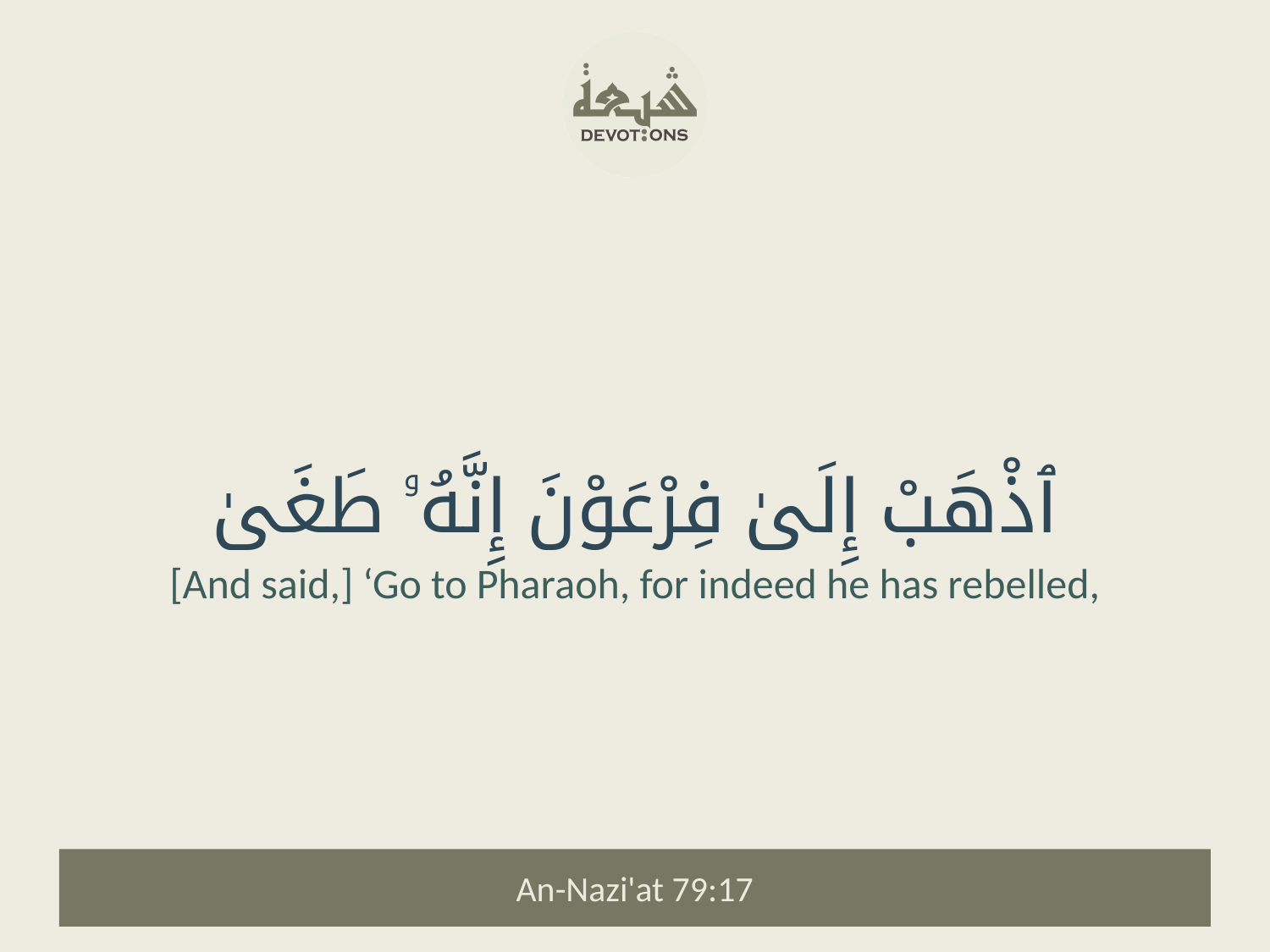

ٱذْهَبْ إِلَىٰ فِرْعَوْنَ إِنَّهُۥ طَغَىٰ
[And said,] ‘Go to Pharaoh, for indeed he has rebelled,
An-Nazi'at 79:17